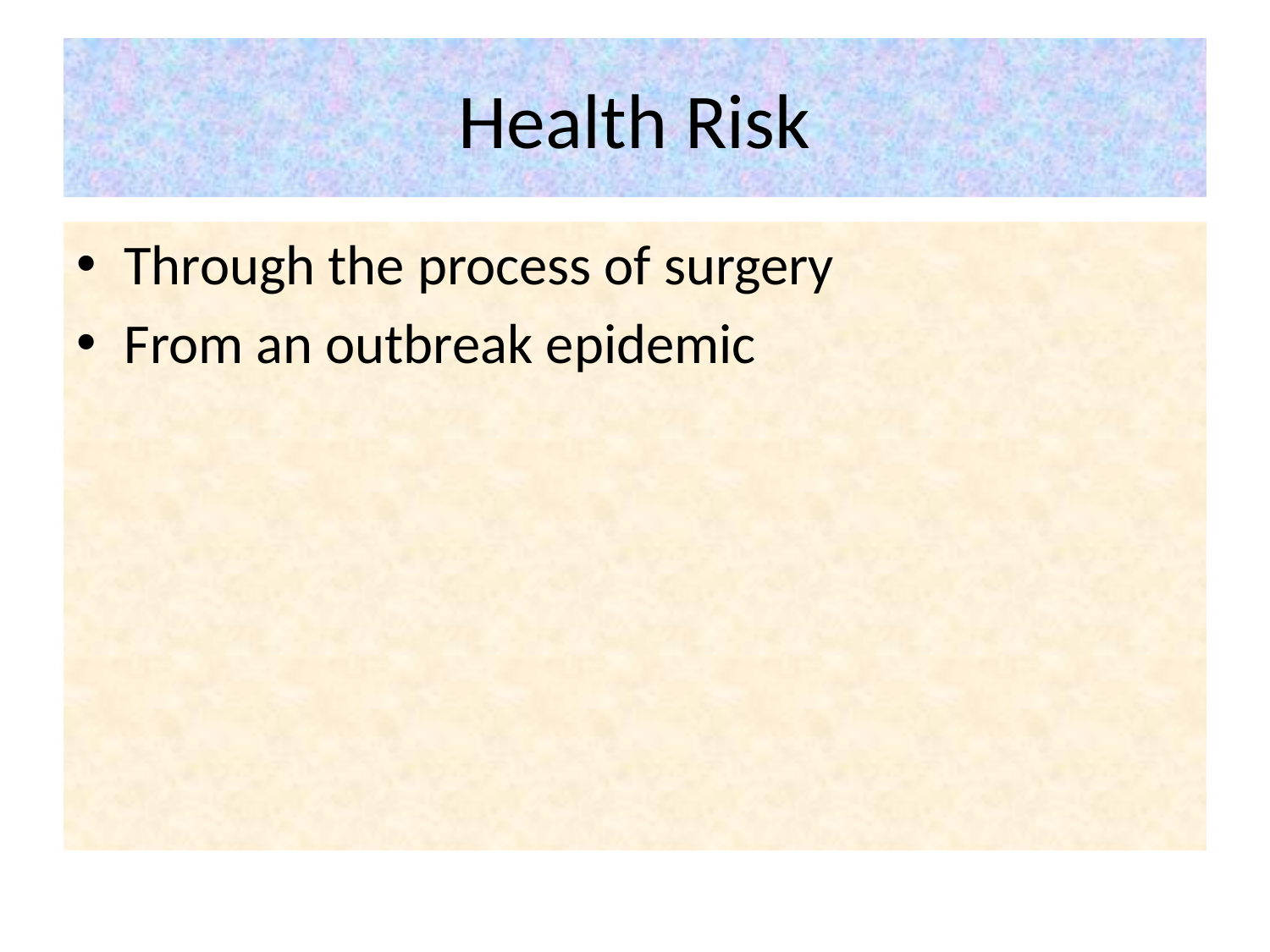

# Health Risk
Through the process of surgery
From an outbreak epidemic